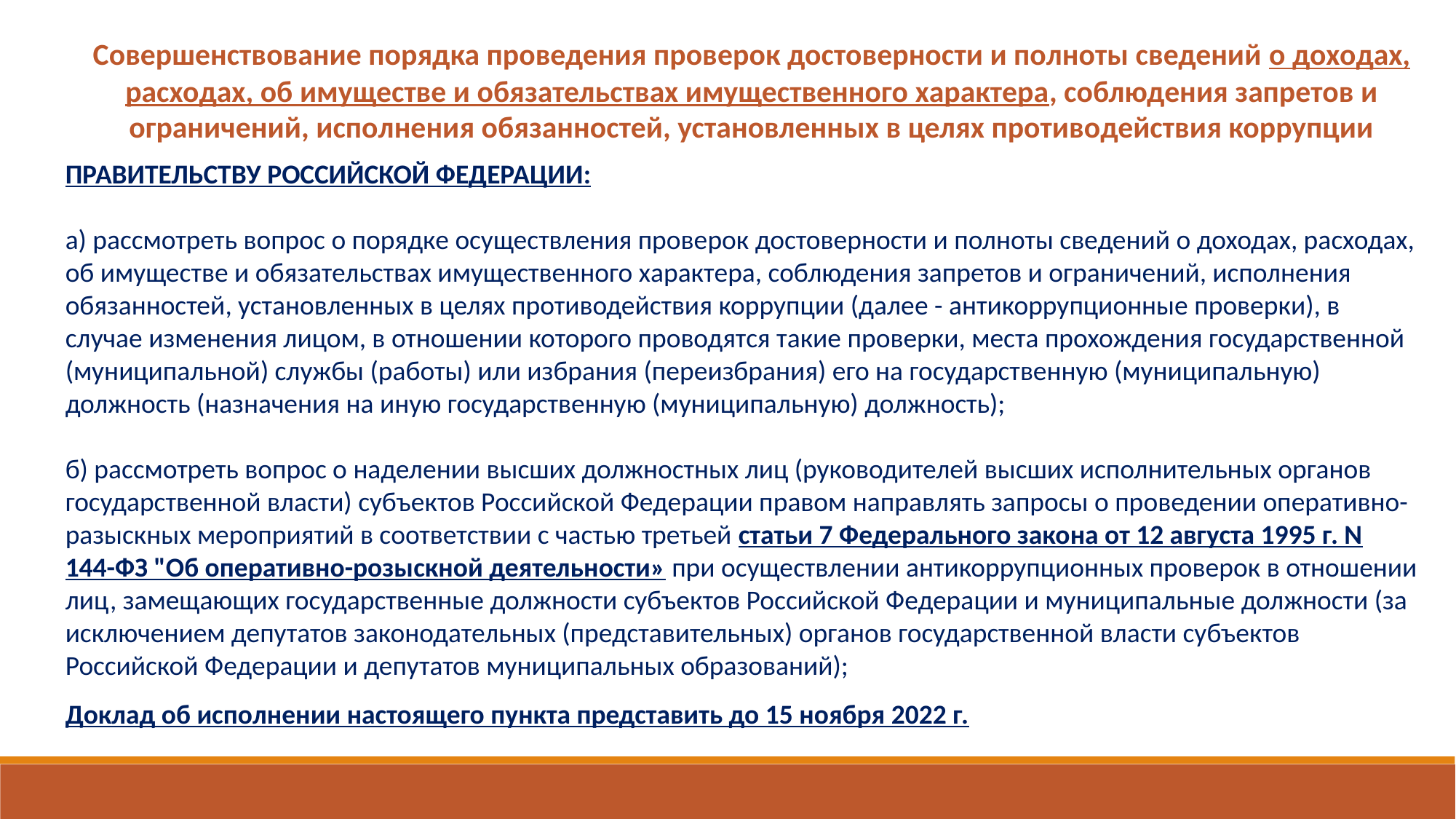

Совершенствование порядка проведения проверок достоверности и полноты сведений о доходах, расходах, об имуществе и обязательствах имущественного характера, соблюдения запретов и ограничений, исполнения обязанностей, установленных в целях противодействия коррупции
ПРАВИТЕЛЬСТВУ РОССИЙСКОЙ ФЕДЕРАЦИИ:

а) рассмотреть вопрос о порядке осуществления проверок достоверности и полноты сведений о доходах, расходах, об имуществе и обязательствах имущественного характера, соблюдения запретов и ограничений, исполнения обязанностей, установленных в целях противодействия коррупции (далее - антикоррупционные проверки), в случае изменения лицом, в отношении которого проводятся такие проверки, места прохождения государственной (муниципальной) службы (работы) или избрания (переизбрания) его на государственную (муниципальную) должность (назначения на иную государственную (муниципальную) должность);
б) рассмотреть вопрос о наделении высших должностных лиц (руководителей высших исполнительных органов государственной власти) субъектов Российской Федерации правом направлять запросы о проведении оперативно-разыскных мероприятий в соответствии с частью третьей статьи 7 Федерального закона от 12 августа 1995 г. N 144-ФЗ "Об оперативно-розыскной деятельности» при осуществлении антикоррупционных проверок в отношении лиц, замещающих государственные должности субъектов Российской Федерации и муниципальные должности (за исключением депутатов законодательных (представительных) органов государственной власти субъектов Российской Федерации и депутатов муниципальных образований);
Доклад об исполнении настоящего пункта представить до 15 ноября 2022 г.